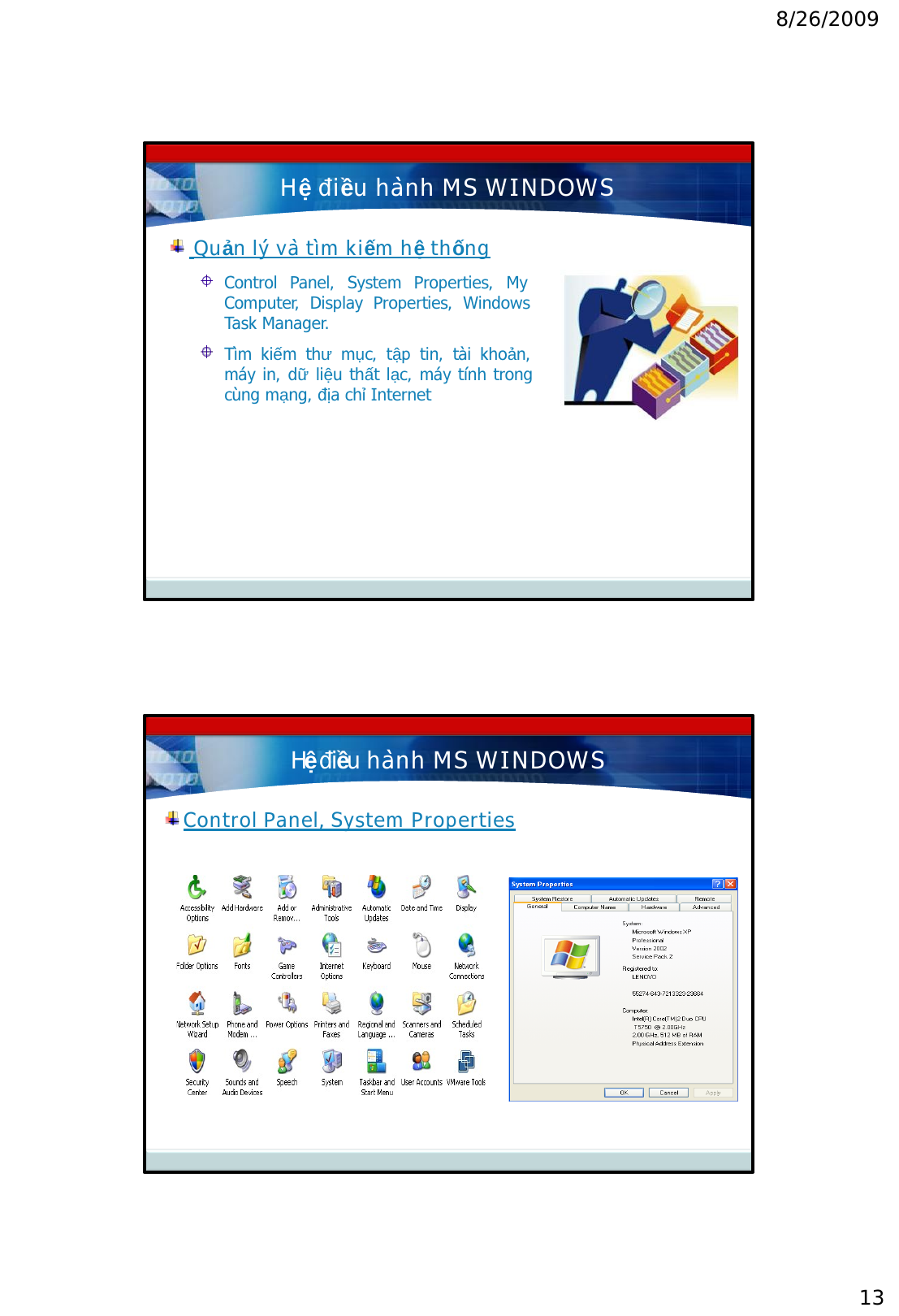

8/26/2009

Hệ điều hành MS WINDOWS

 Quản lý và tìm kiếm hệ thống
Control Panel, System Properties, My  Computer, Display Properties, Windows  Task Manager.
Tìm kiếm thư mục, tập tin, tài khoản,  máy in, dữ liệu thất lạc, máy tính trong  cùng mạng, địa chỉ Internet

Hệ điều hành MS WINDOWS

Control Panel, System Properties

13